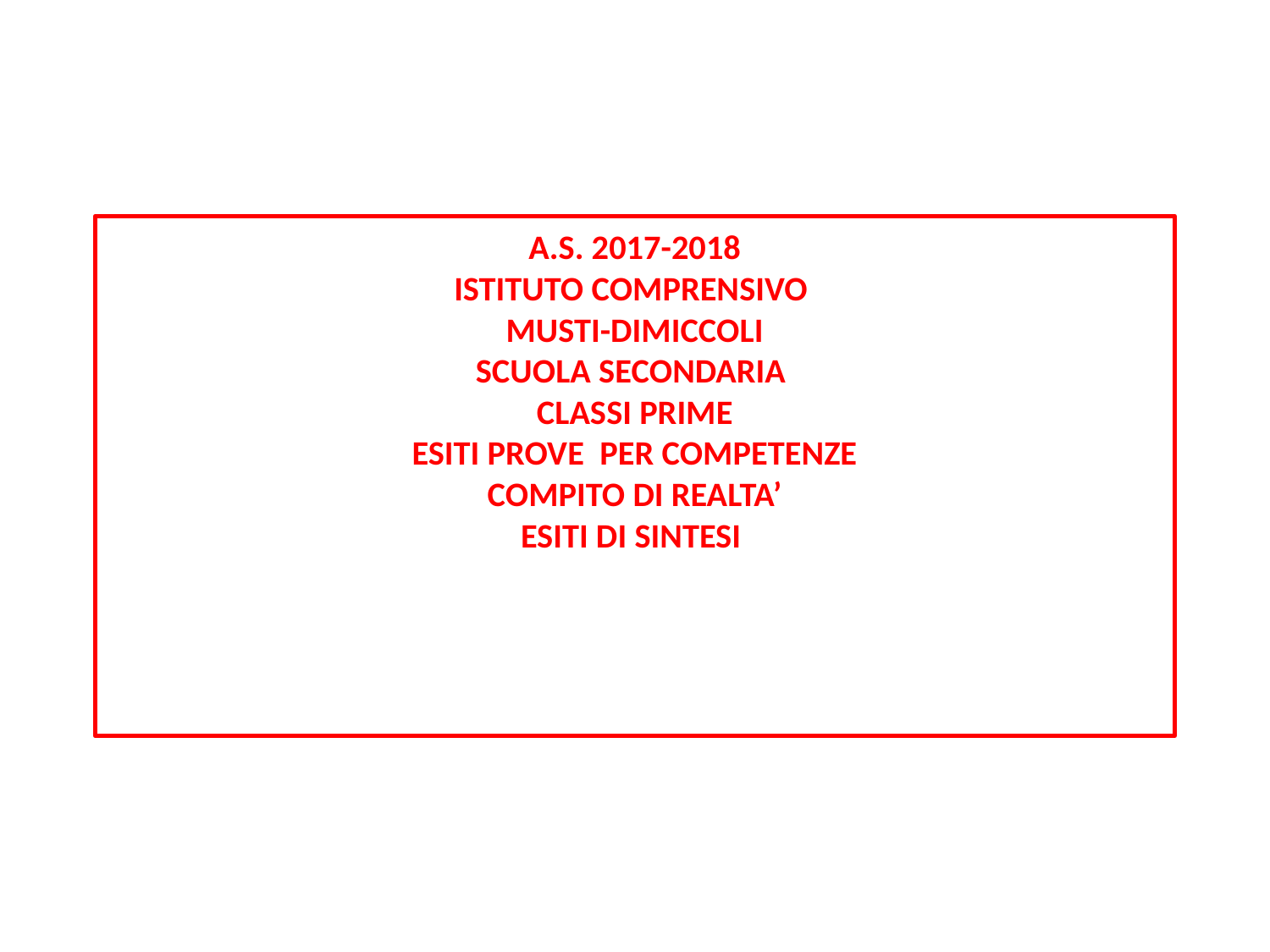

A.S. 2017-2018
ISTITUTO COMPRENSIVO
MUSTI-DIMICCOLI
SCUOLA SECONDARIA
CLASSI PRIME
ESITI PROVE  PER COMPETENZE
COMPITO DI REALTA’
ESITI DI SINTESI